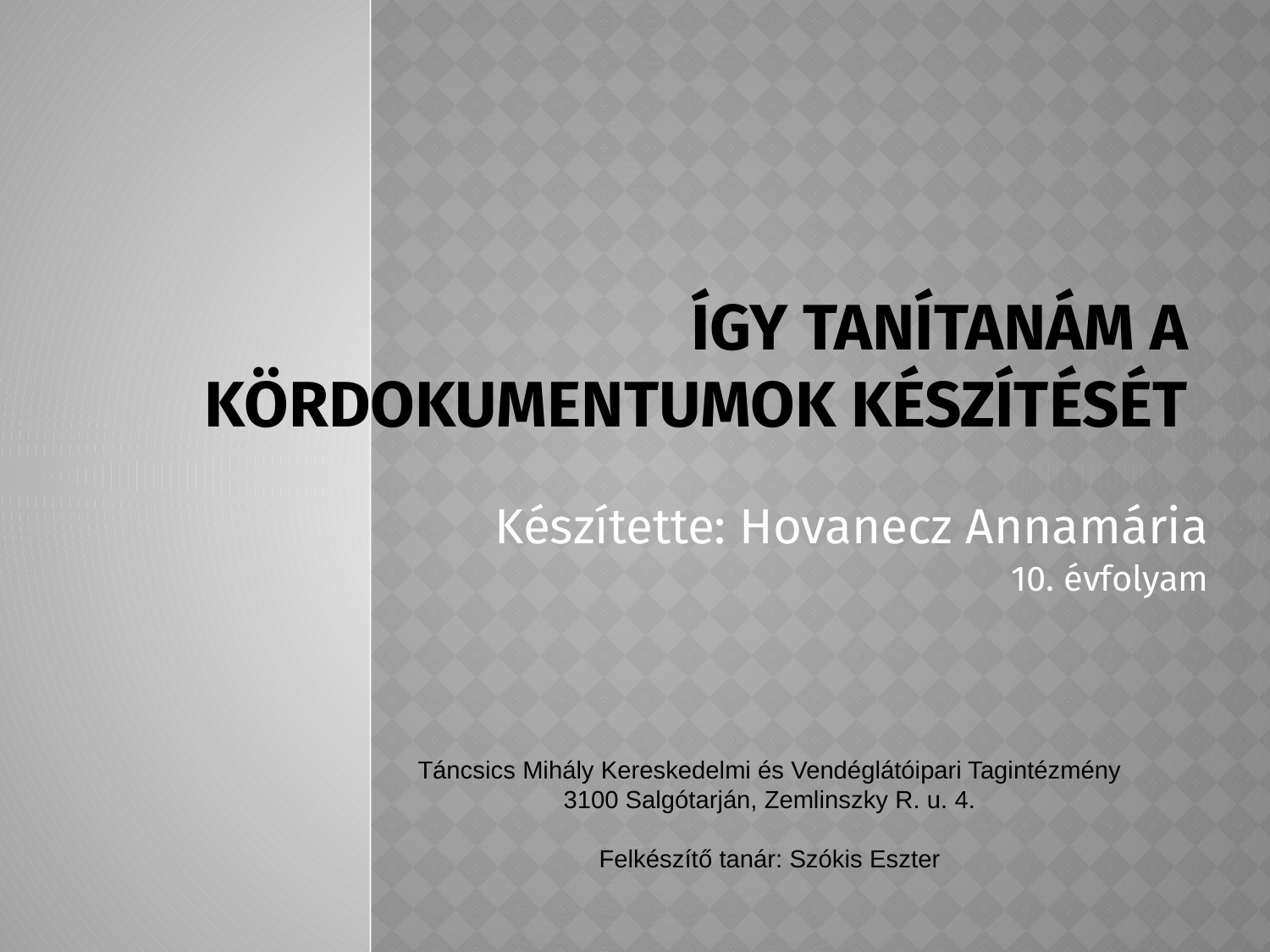

# Így tanítanám a kördokumentumok készítését
Készítette: Hovanecz Annamária
10. évfolyam
Táncsics Mihály Kereskedelmi és Vendéglátóipari Tagintézmény
3100 Salgótarján, Zemlinszky R. u. 4.

Felkészítő tanár: Szókis Eszter